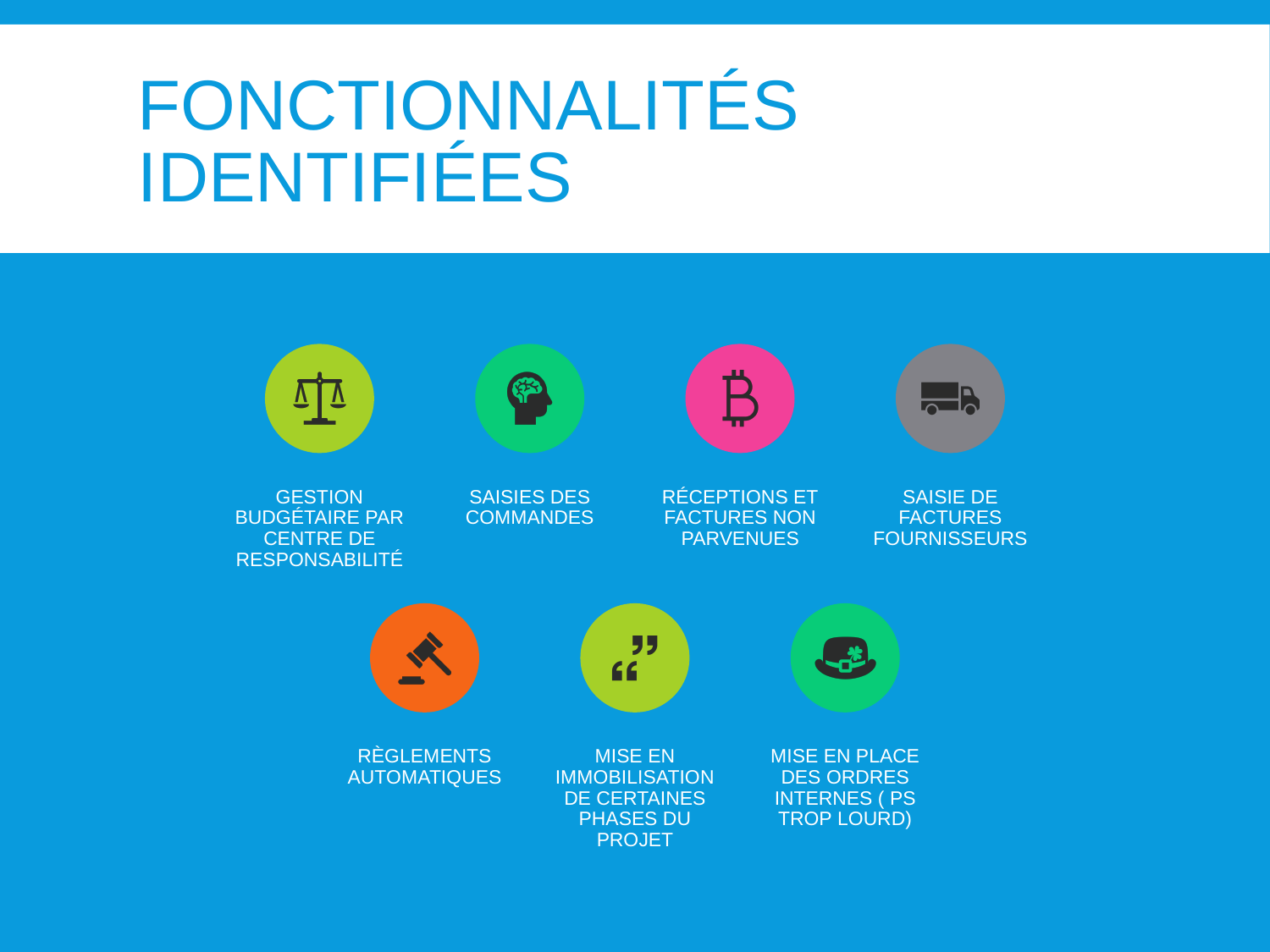

# Fonctionnalités identifiées
Gestion budgétaire par centre de responsabilité
Saisies des commandes
Réceptions et factures non parvenues
Saisie de factures fournisseurs
Règlements automatiques
Mise en immobilisation de certaines phases du projet
Mise en place des ordres internes ( PS trop lourd)